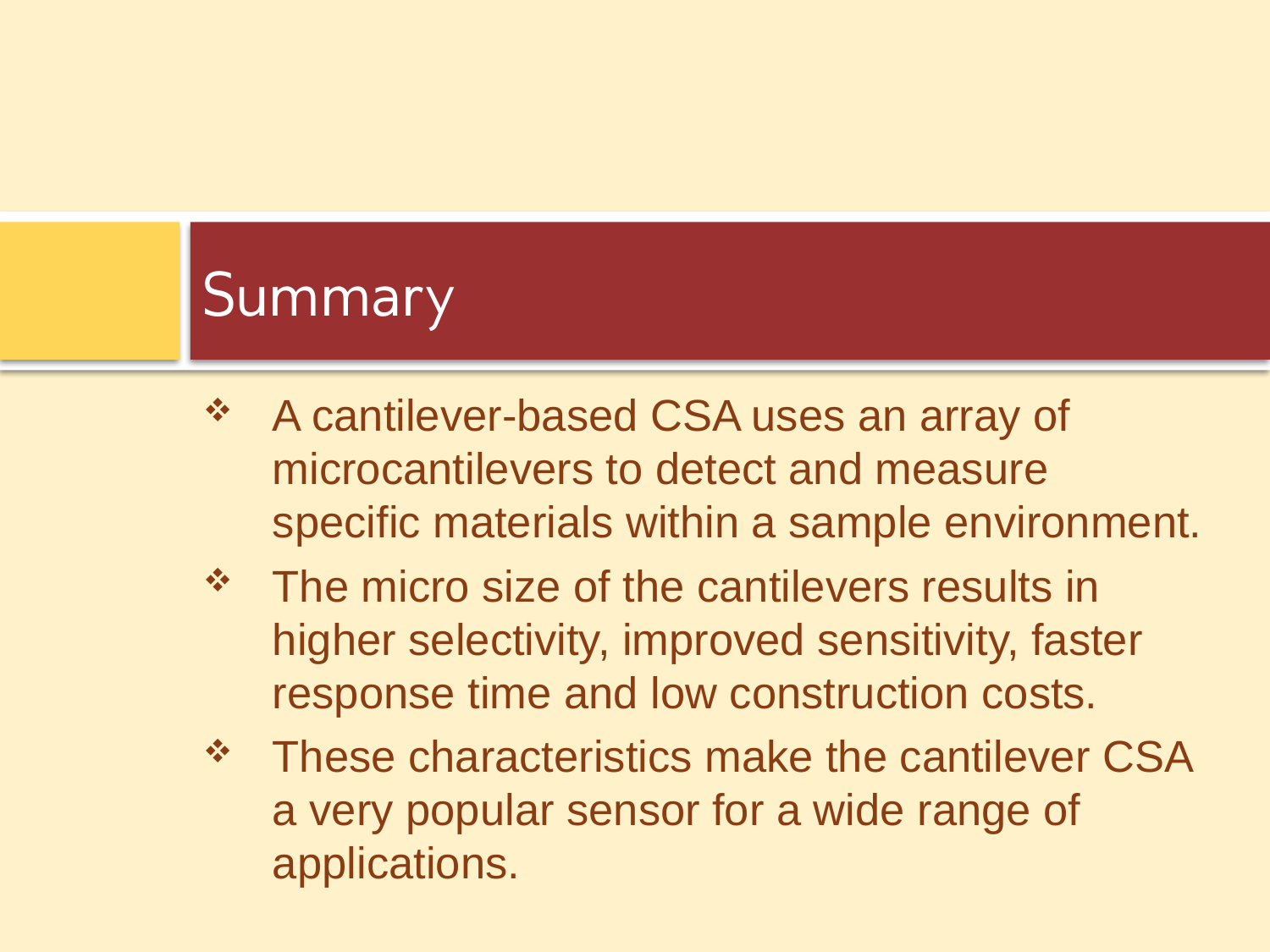

# Summary
A cantilever-based CSA uses an array of microcantilevers to detect and measure specific materials within a sample environment.
The micro size of the cantilevers results in higher selectivity, improved sensitivity, faster response time and low construction costs.
These characteristics make the cantilever CSA a very popular sensor for a wide range of applications.